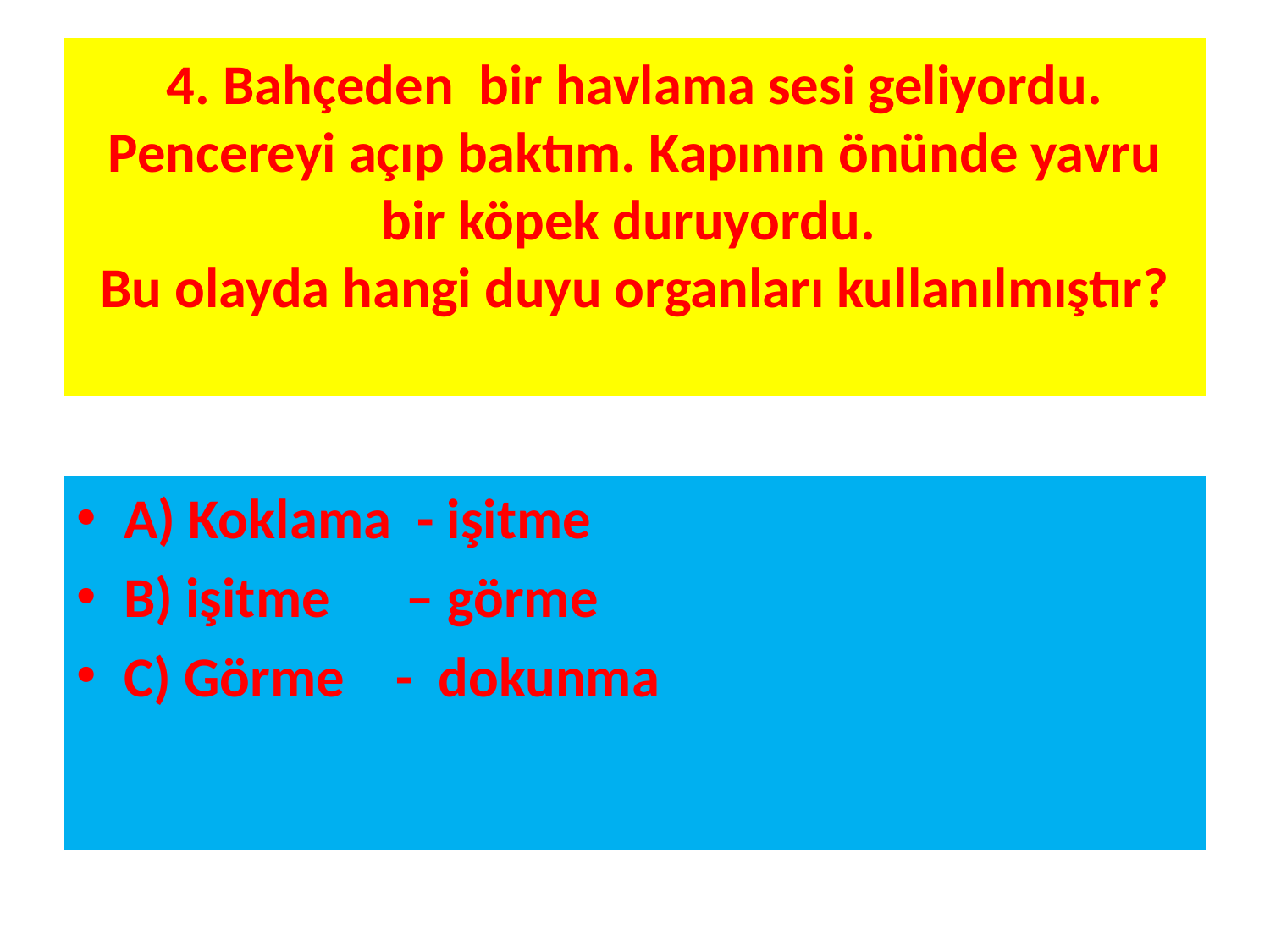

# 4. Bahçeden  bir havlama sesi geliyordu. Pencereyi açıp baktım. Kapının önünde yavru bir köpek duruyordu. Bu olayda hangi duyu organları kullanılmıştır?
A) Koklama  - işitme
B) işitme      – görme
C) Görme    -  dokunma